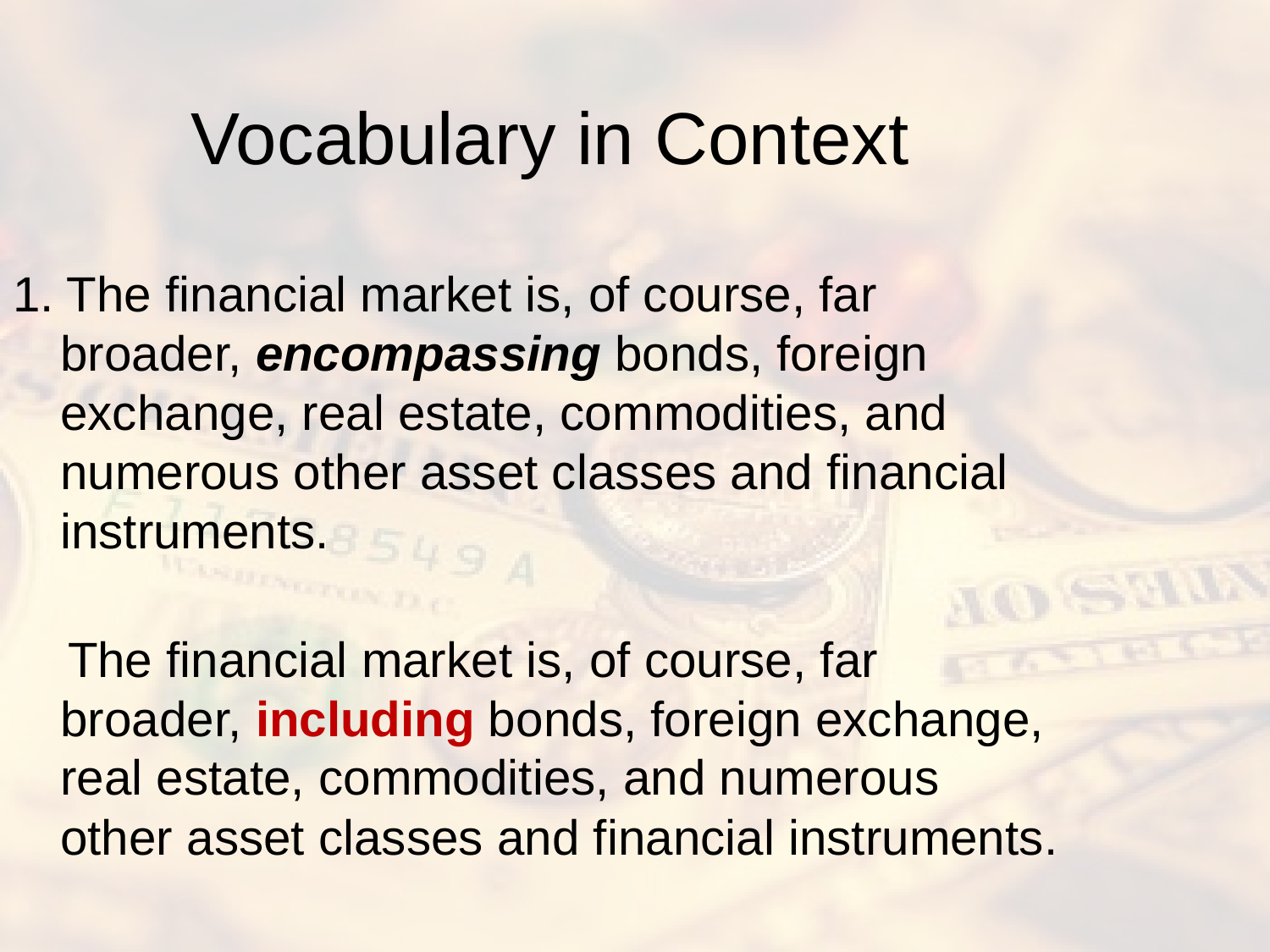

# Vocabulary in Context
1. The financial market is, of course, far broader, encompassing bonds, foreign exchange, real estate, commodities, and numerous other asset classes and financial instruments.
    The financial market is, of course, far broader, including bonds, foreign exchange, real estate, commodities, and numerous other asset classes and financial instruments.